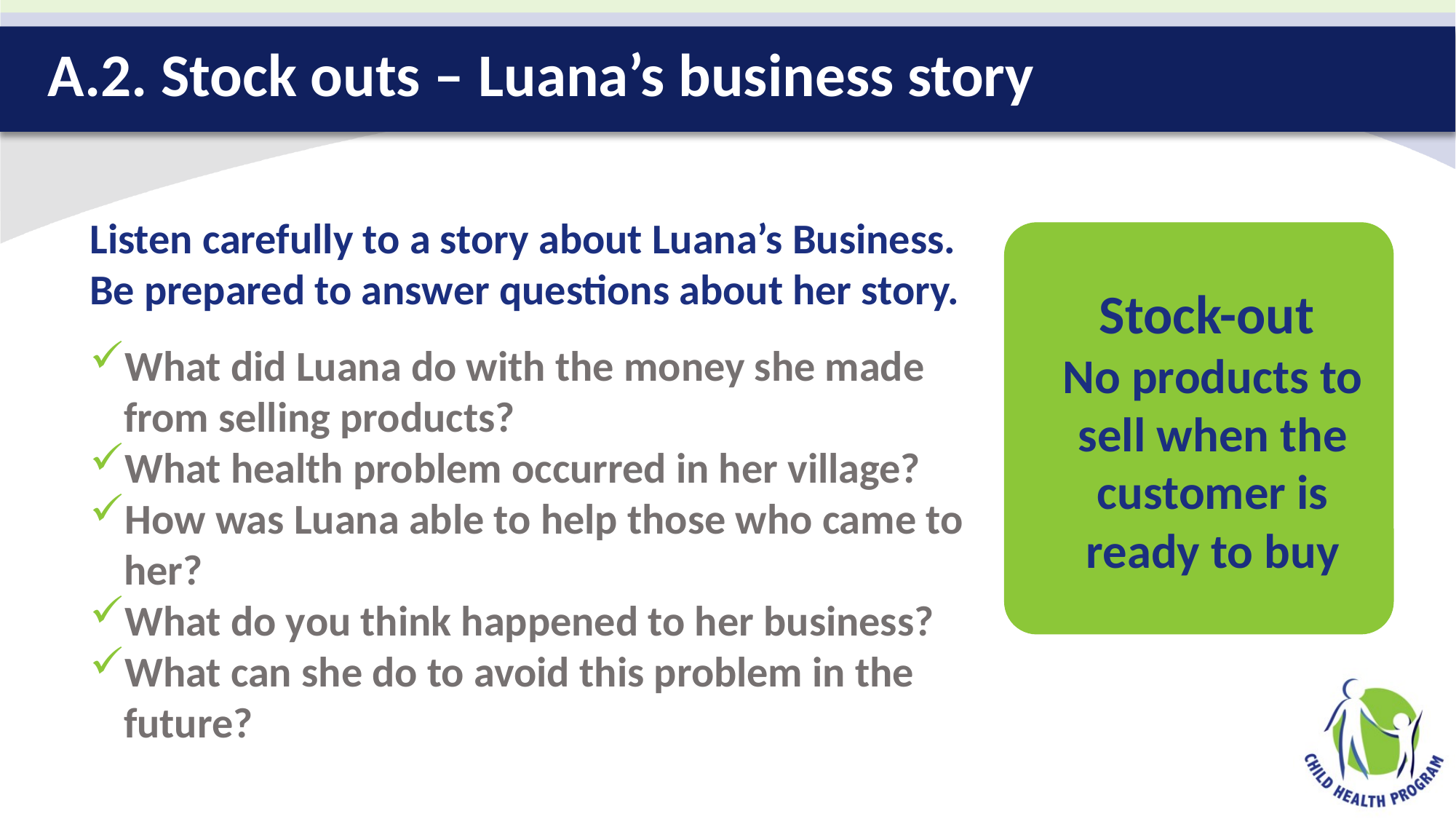

# A.2. Stock outs – Luana’s business story
Listen carefully to a story about Luana’s Business.
Be prepared to answer questions about her story.

What did Luana do with the money she made from selling products?
What health problem occurred in her village?
How was Luana able to help those who came to her?
What do you think happened to her business?
What can she do to avoid this problem in the future?
Stock-out
No products to sell when the customer is ready to buy